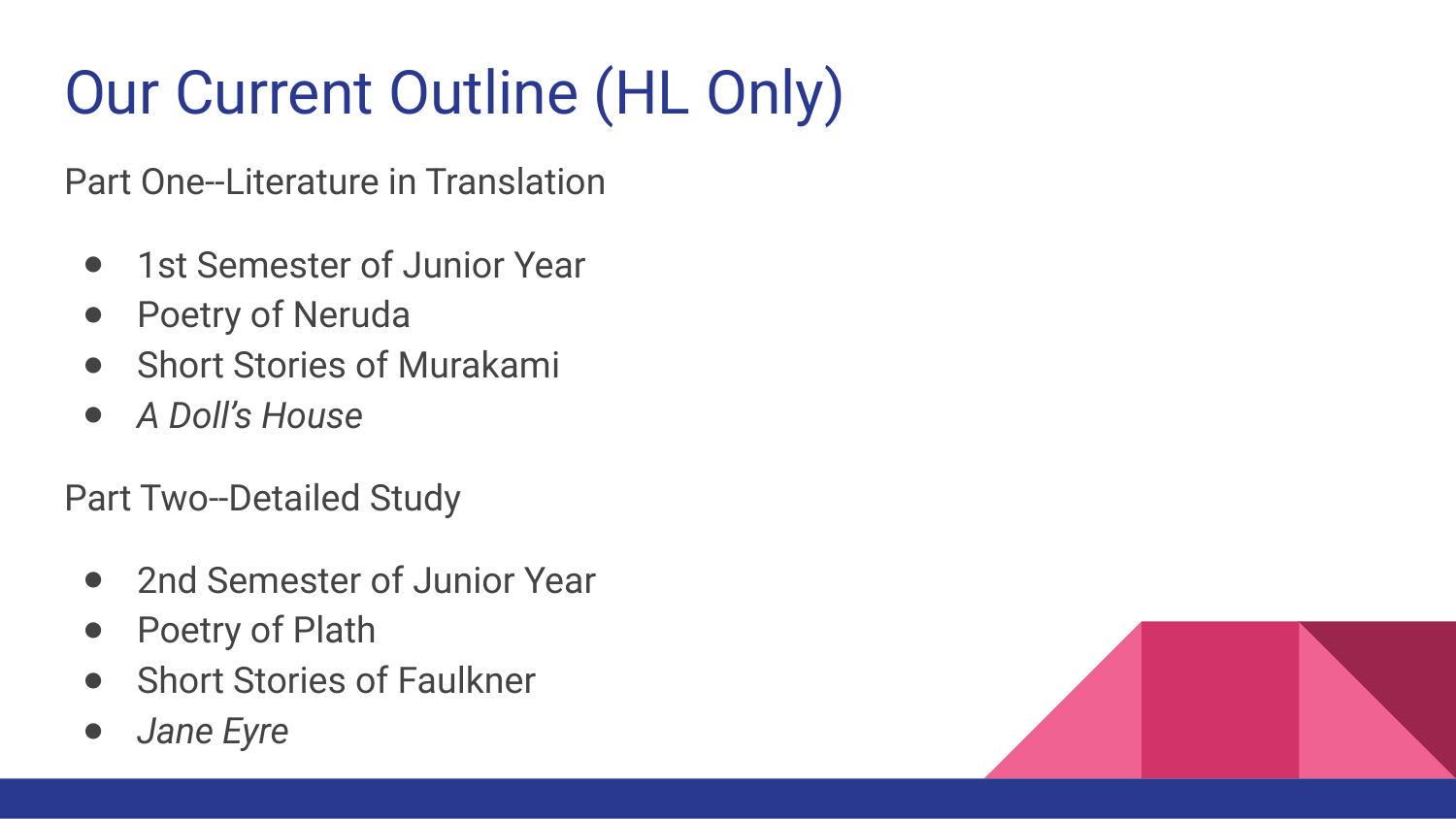

# Our Current Outline (HL Only)
Part One--Literature in Translation
1st Semester of Junior Year
Poetry of Neruda
Short Stories of Murakami
A Doll’s House
Part Two--Detailed Study
2nd Semester of Junior Year
Poetry of Plath
Short Stories of Faulkner
Jane Eyre